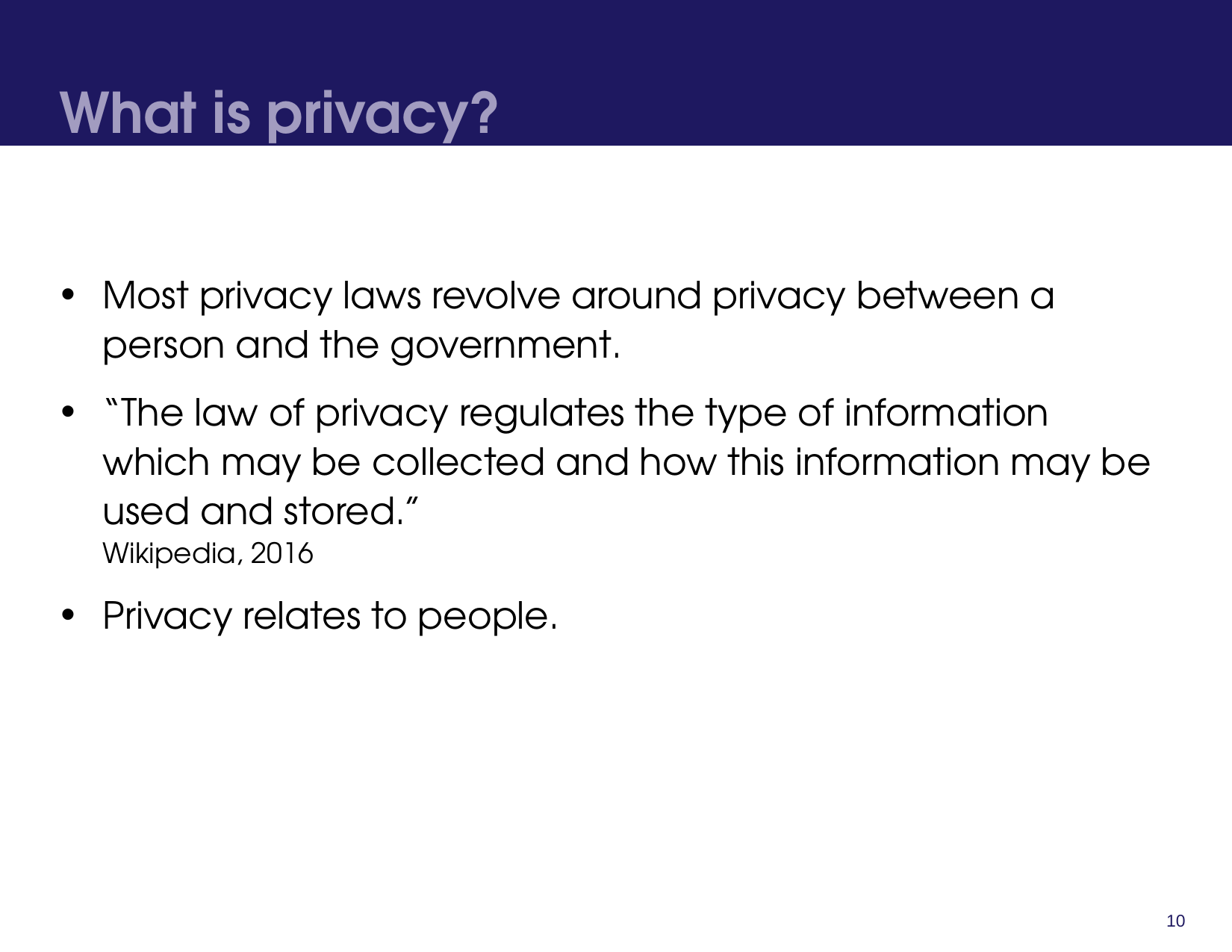

# What is privacy?
Most privacy laws revolve around privacy between a person and the government.
“The law of privacy regulates the type of information which may be collected and how this information may be used and stored.”
Wikipedia, 2016
Privacy relates to people.
10